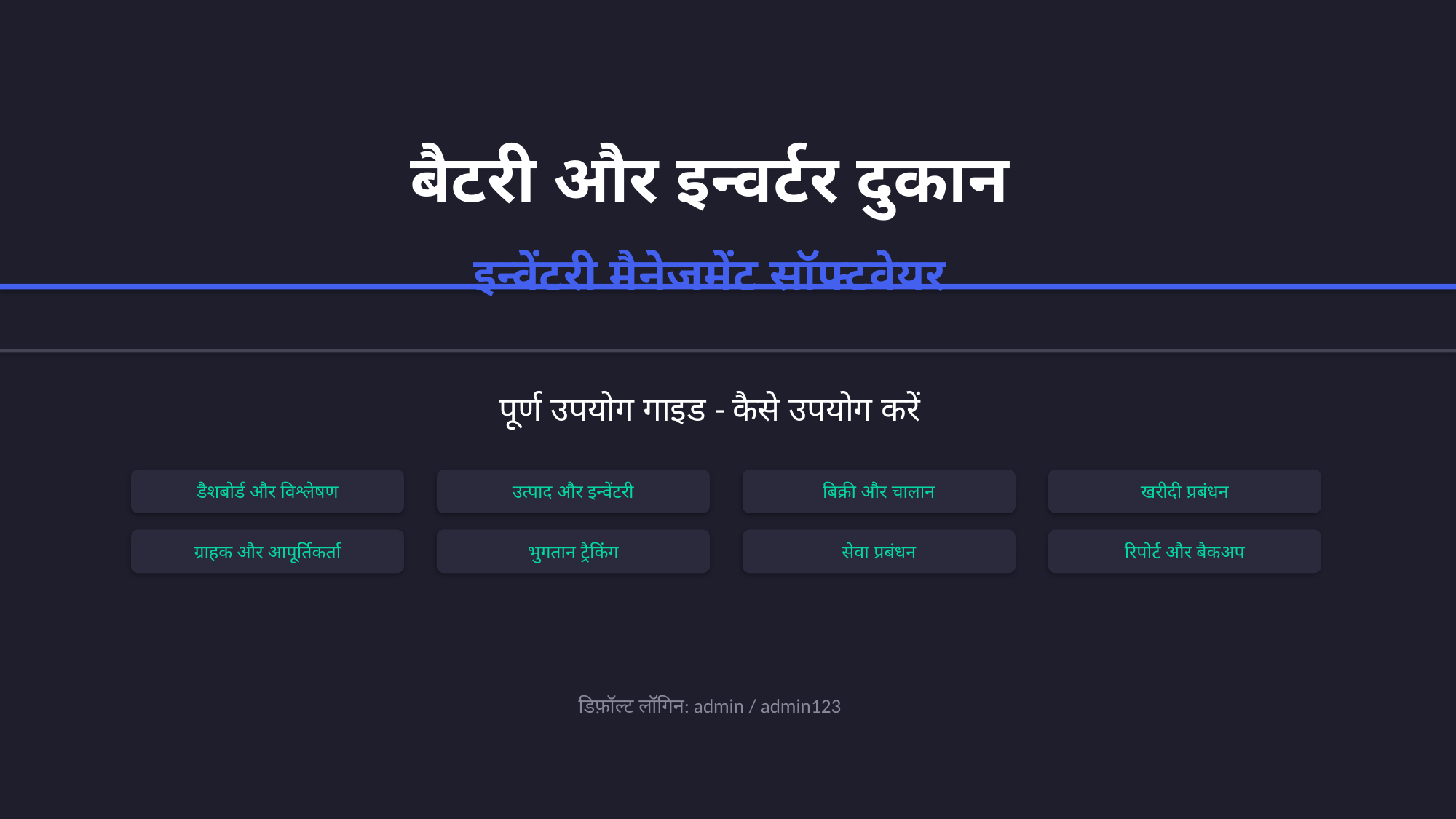

बैटरी और इन्वर्टर दुकान
इन्वेंटरी मैनेजमेंट सॉफ्टवेयर

पूर्ण उपयोग गाइड - कैसे उपयोग करें

डैशबोर्ड और विश्लेषण
उत्पाद और इन्वेंटरी
बिक्री और चालान
खरीदी प्रबंधन

ग्राहक और आपूर्तिकर्ता
भुगतान ट्रैकिंग
सेवा प्रबंधन
रिपोर्ट और बैकअप
डिफ़ॉल्ट लॉगिन: admin / admin123